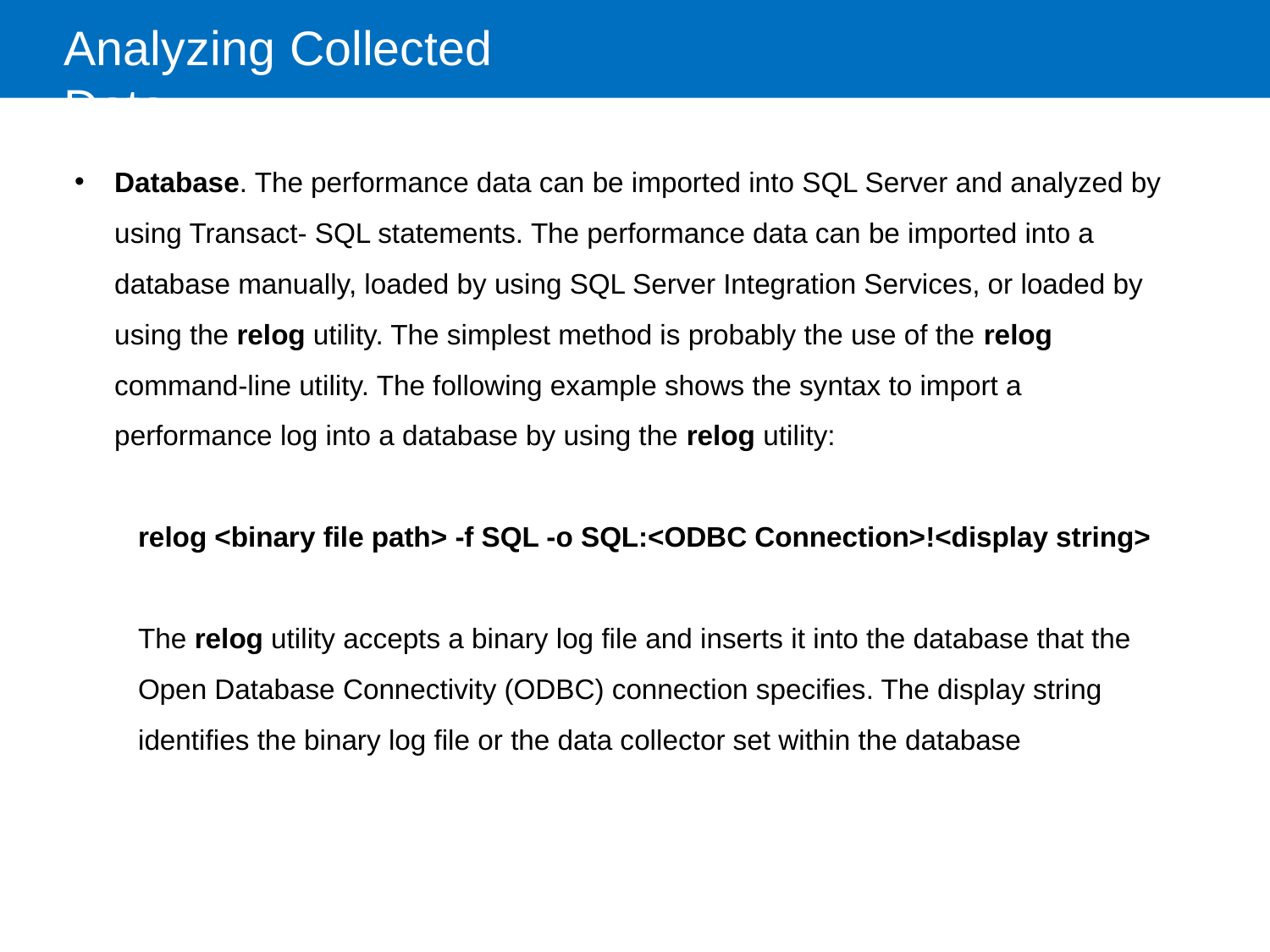

# Analyzing Collected Data
Database. The performance data can be imported into SQL Server and analyzed by using Transact- SQL statements. The performance data can be imported into a database manually, loaded by using SQL Server Integration Services, or loaded by using the relog utility. The simplest method is probably the use of the relog command-line utility. The following example shows the syntax to import a performance log into a database by using the relog utility:

relog <binary file path> -f SQL -o SQL:<ODBC Connection>!<display string>

The relog utility accepts a binary log file and inserts it into the database that the Open Database Connectivity (ODBC) connection specifies. The display string identifies the binary log file or the data collector set within the database